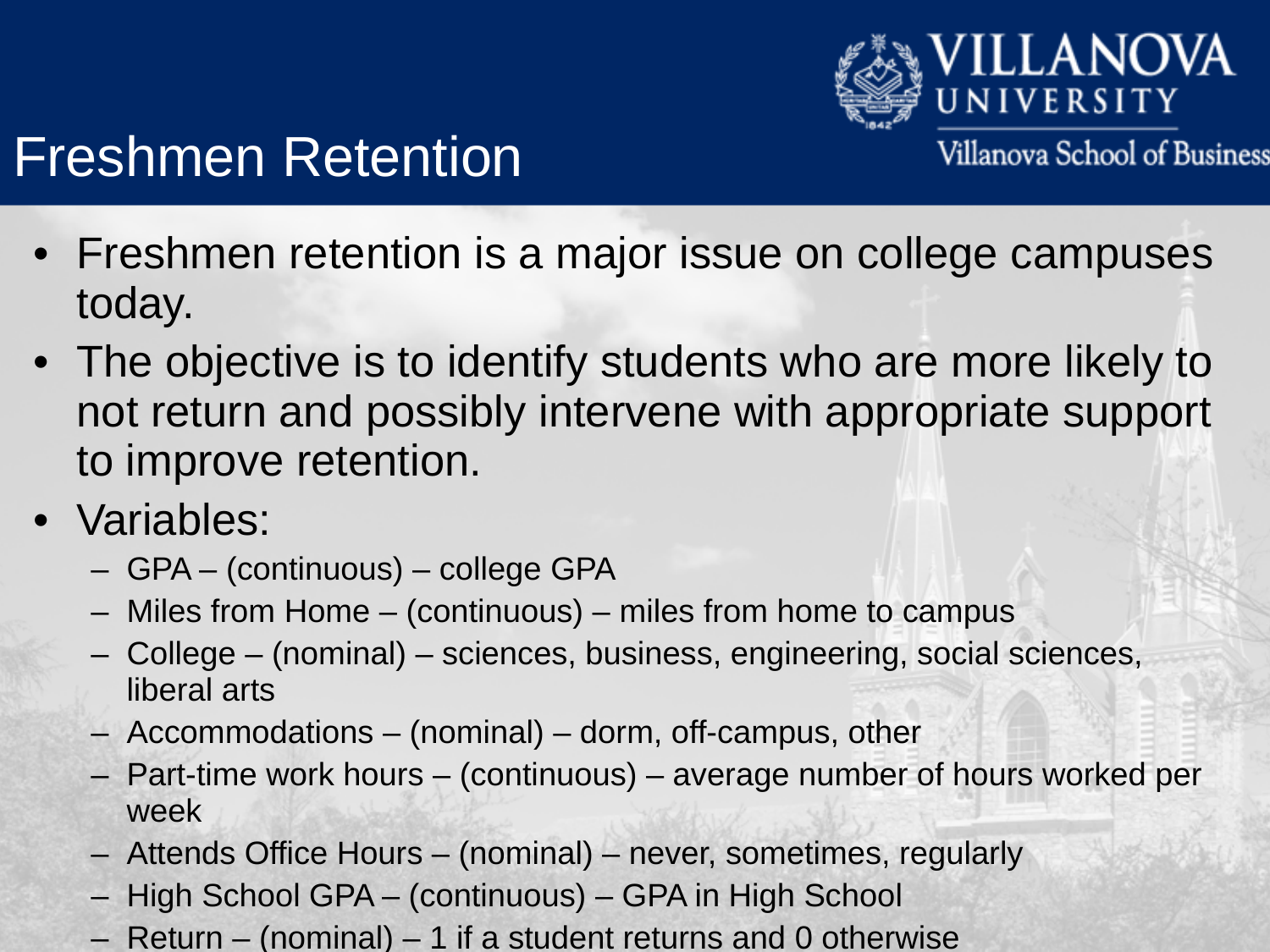

Freshmen Retention
Freshmen retention is a major issue on college campuses today.
The objective is to identify students who are more likely to not return and possibly intervene with appropriate support to improve retention.
Variables:
GPA – (continuous) – college GPA
Miles from Home – (continuous) – miles from home to campus
College – (nominal) – sciences, business, engineering, social sciences, liberal arts
Accommodations – (nominal) – dorm, off-campus, other
Part-time work hours – (continuous) – average number of hours worked per week
Attends Office Hours – (nominal) – never, sometimes, regularly
High School GPA – (continuous) – GPA in High School
Return – (nominal) – 1 if a student returns and 0 otherwise